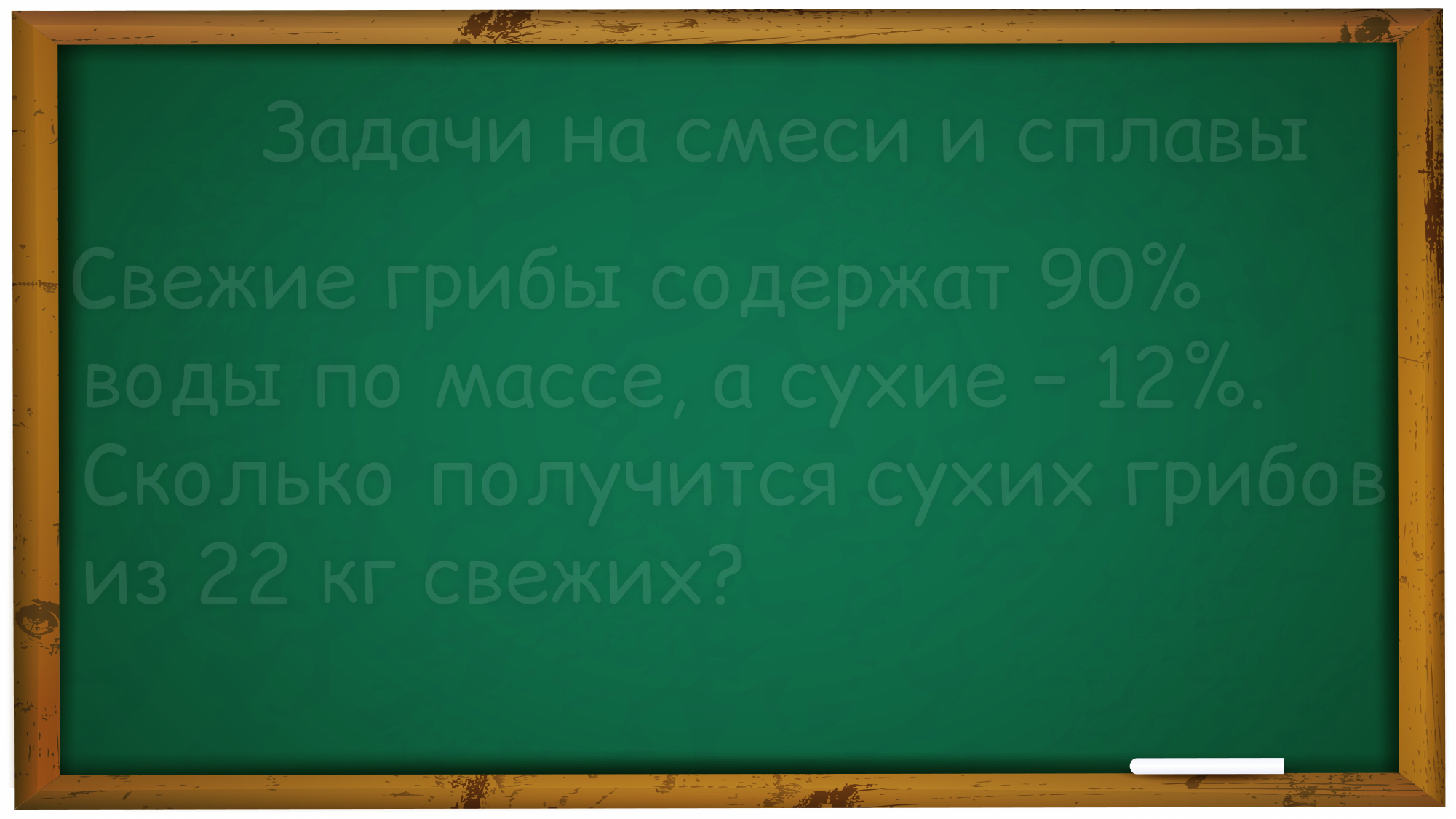

Задачи на смеси и сплавы
 Свежие грибы содержат 90% воды по массе, а сухие – 12%. Сколько получится сухих грибов из 22 кг свежих?